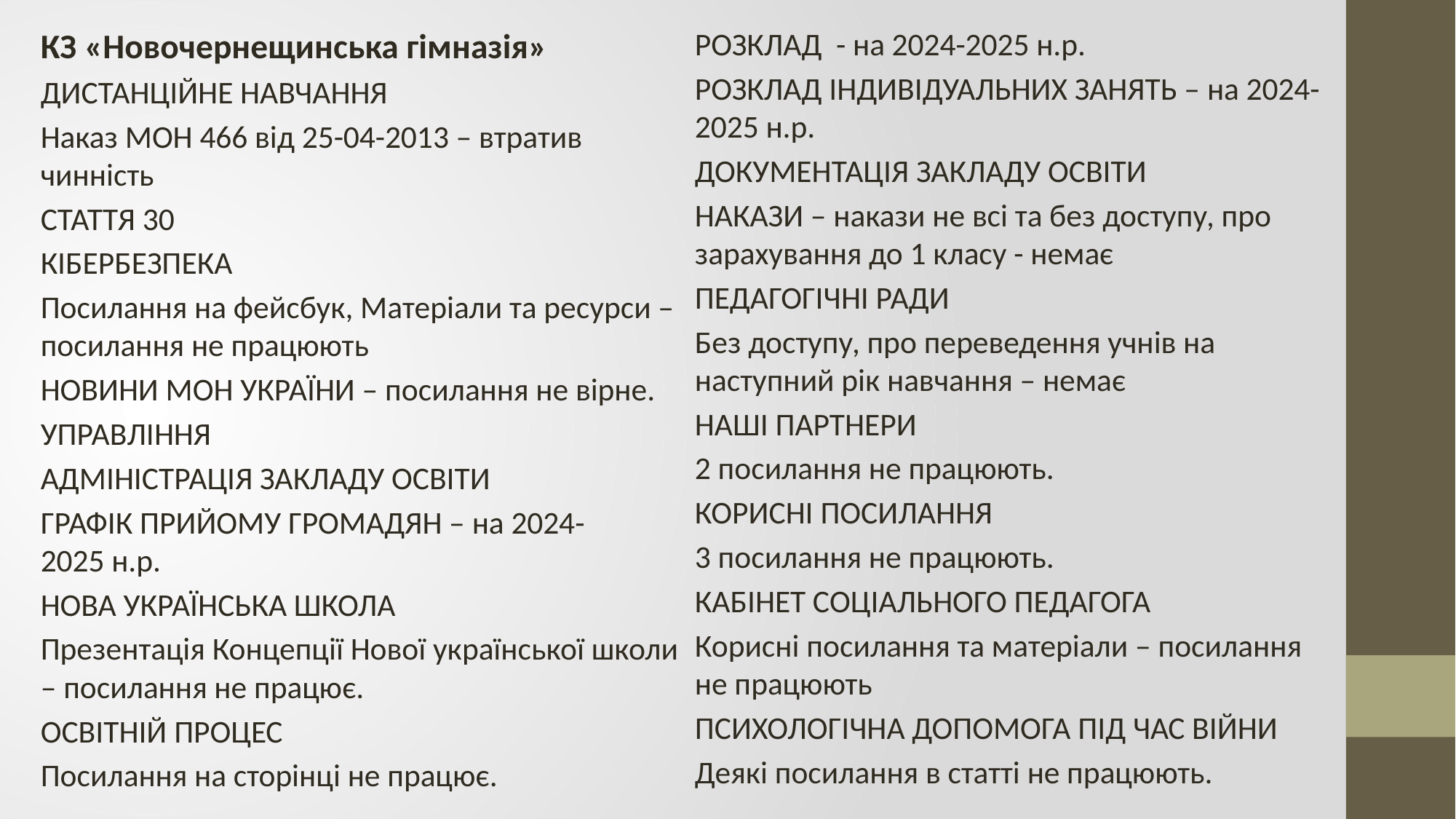

КЗ «Новочернещинська гімназія»
ДИСТАНЦІЙНЕ НАВЧАННЯ
Наказ МОН 466 від 25-04-2013 – втратив чинність
СТАТТЯ 30
	КІБЕРБЕЗПЕКА
	Посилання на фейсбук, Матеріали та ресурси – 	посилання не працюють
НОВИНИ МОН УКРАЇНИ – посилання не вірне.
УПРАВЛІННЯ
	АДМІНІСТРАЦІЯ ЗАКЛАДУ ОСВІТИ
		ГРАФІК ПРИЙОМУ ГРОМАДЯН – на 2024-			2025 н.р.
НОВА УКРАЇНСЬКА ШКОЛА
Презентація Концепції Нової української школи – посилання не працює.
ОСВІТНІЙ ПРОЦЕС
Посилання на сторінці не працює.
	РОЗКЛАД  - на 2024-2025 н.р.
	РОЗКЛАД ІНДИВІДУАЛЬНИХ ЗАНЯТЬ – на 2024-	2025 н.р.
ДОКУМЕНТАЦІЯ ЗАКЛАДУ ОСВІТИ
	НАКАЗИ – накази не всі та без доступу, про 	зарахування до 1 класу - немає
ПЕДАГОГІЧНІ РАДИ
Без доступу, про переведення учнів на наступний рік навчання – немає
НАШІ ПАРТНЕРИ
2 посилання не працюють.
КОРИСНІ ПОСИЛАННЯ
3 посилання не працюють.
КАБІНЕТ СОЦІАЛЬНОГО ПЕДАГОГА
Корисні посилання та матеріали – посилання не працюють
ПСИХОЛОГІЧНА ДОПОМОГА ПІД ЧАС ВІЙНИ
Деякі посилання в статті не працюють.